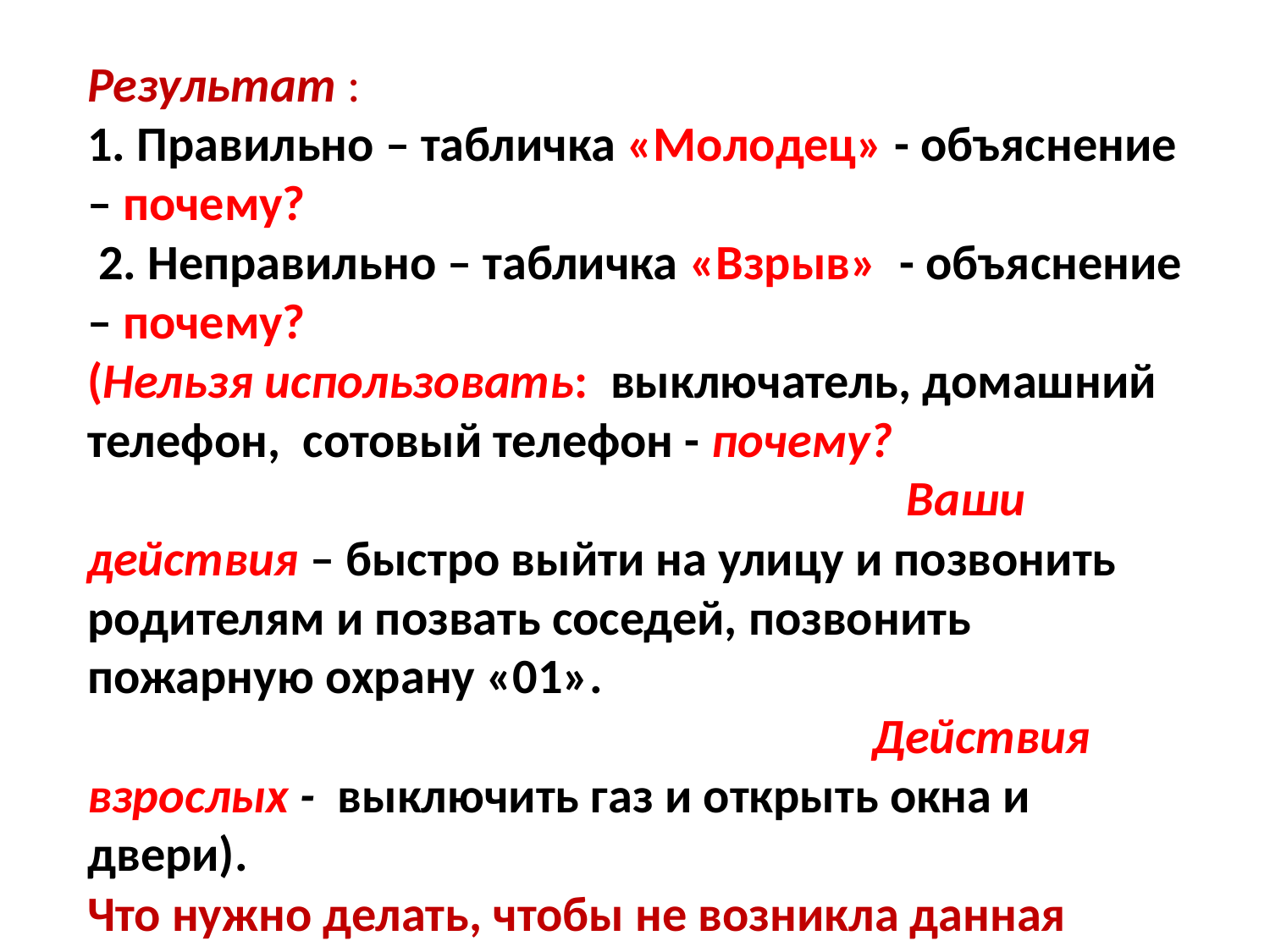

Результат :
1. Правильно – табличка «Молодец» - объяснение – почему?
 2. Неправильно – табличка «Взрыв»  - объяснение – почему?
(Нельзя использовать:  выключатель, домашний телефон,  сотовый телефон - почему?                                                                                                    Ваши действия – быстро выйти на улицу и позвонить родителям и позвать соседей, позвонить пожарную охрану «01».                                                                                                                           Действия взрослых -  выключить газ и открыть окна и двери).
Что нужно делать, чтобы не возникла данная ситуация?       (беседа)